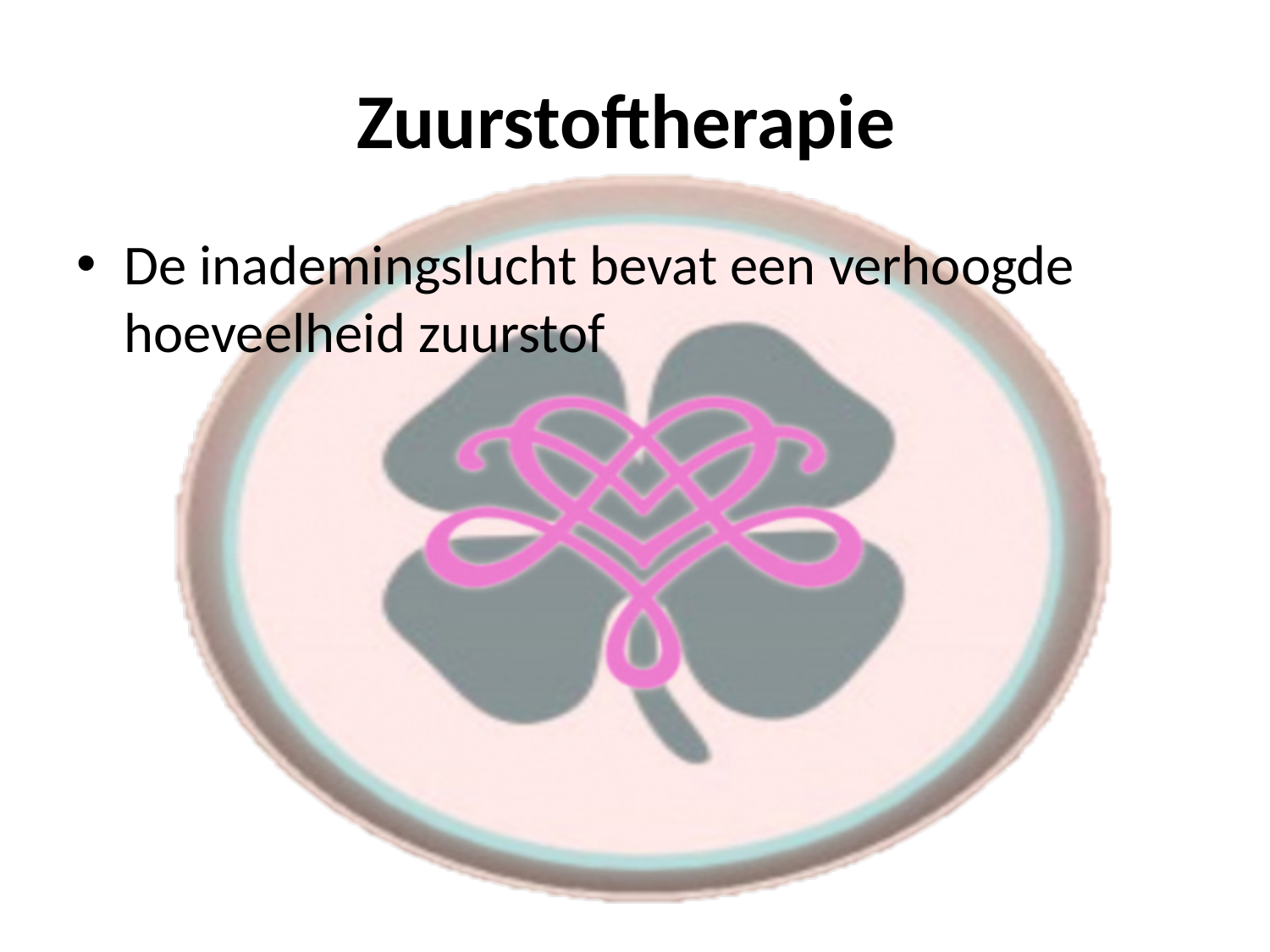

# Zuurstoftherapie
De inademingslucht bevat een verhoogde hoeveelheid zuurstof